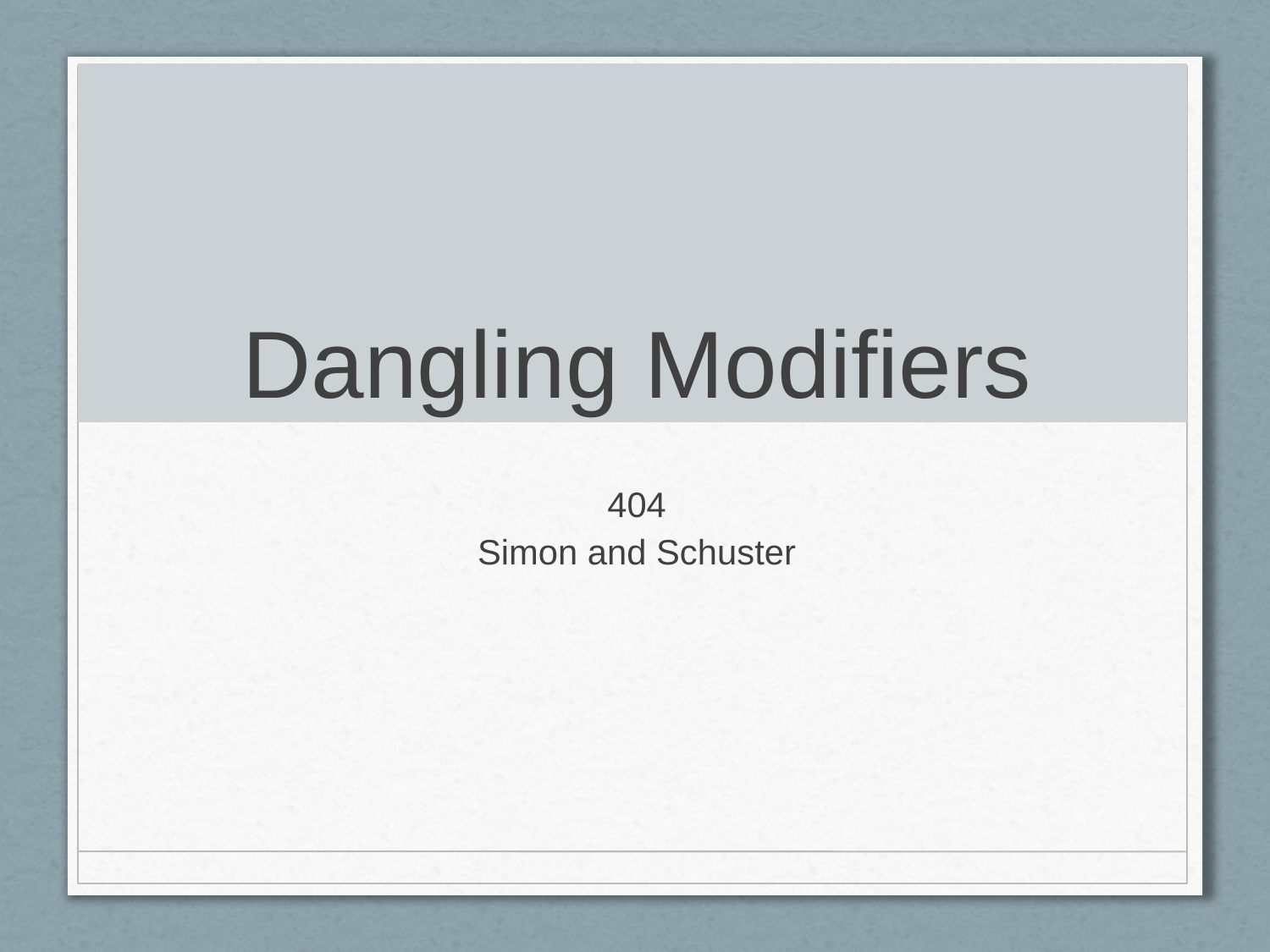

# Dangling Modifiers
404
Simon and Schuster